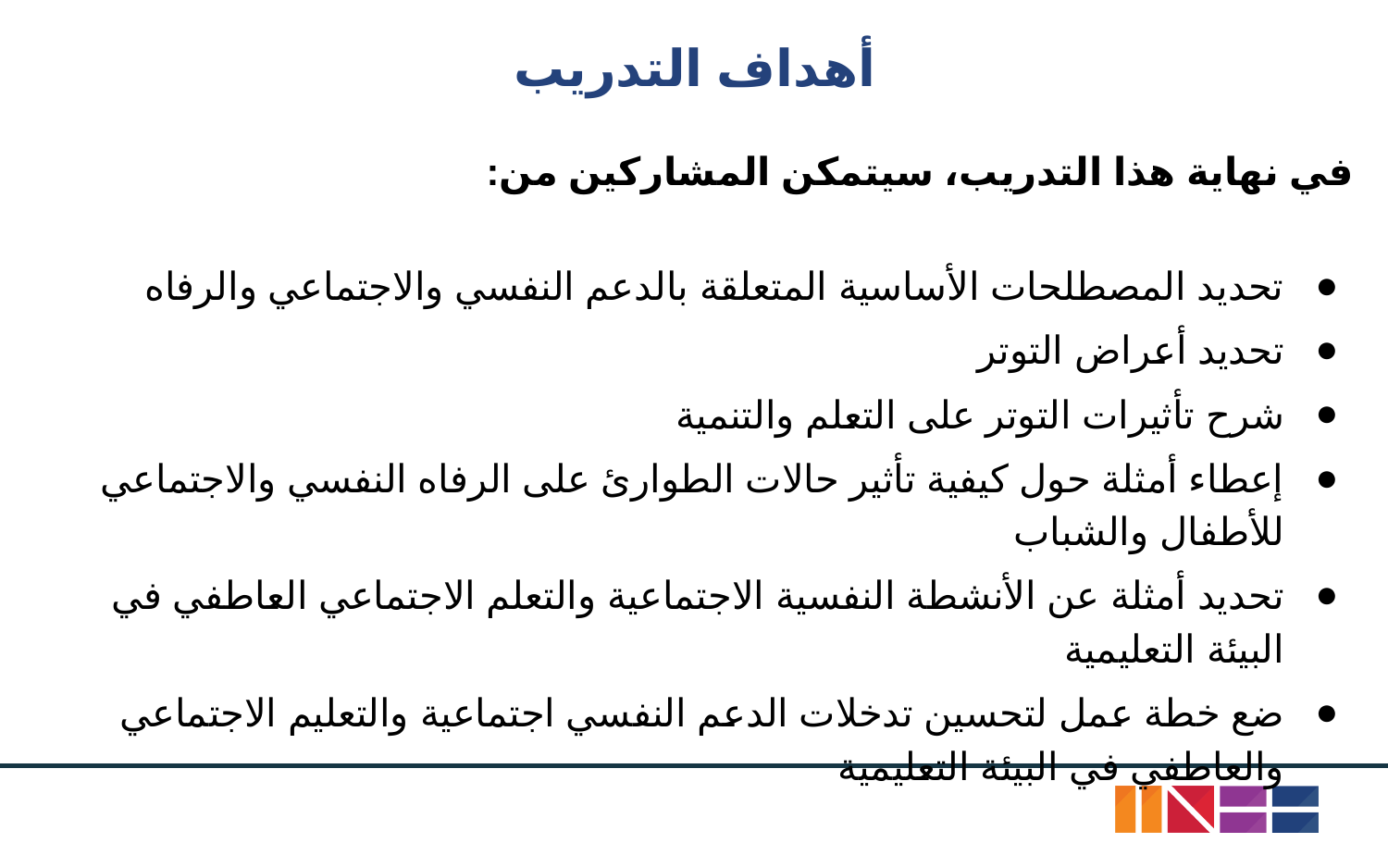

# أهداف التدريب
في نهاية هذا التدريب، سيتمكن المشاركين من:

تحديد المصطلحات الأساسية المتعلقة بالدعم النفسي والاجتماعي والرفاه
تحديد أعراض التوتر
شرح تأثيرات التوتر على التعلم والتنمية
إعطاء أمثلة حول كيفية تأثير حالات الطوارئ على الرفاه النفسي والاجتماعي للأطفال والشباب
تحديد أمثلة عن الأنشطة النفسية الاجتماعية والتعلم الاجتماعي العاطفي في البيئة التعليمية
ضع خطة عمل لتحسين تدخلات الدعم النفسي اجتماعية والتعليم الاجتماعي والعاطفي في البيئة التعليمية